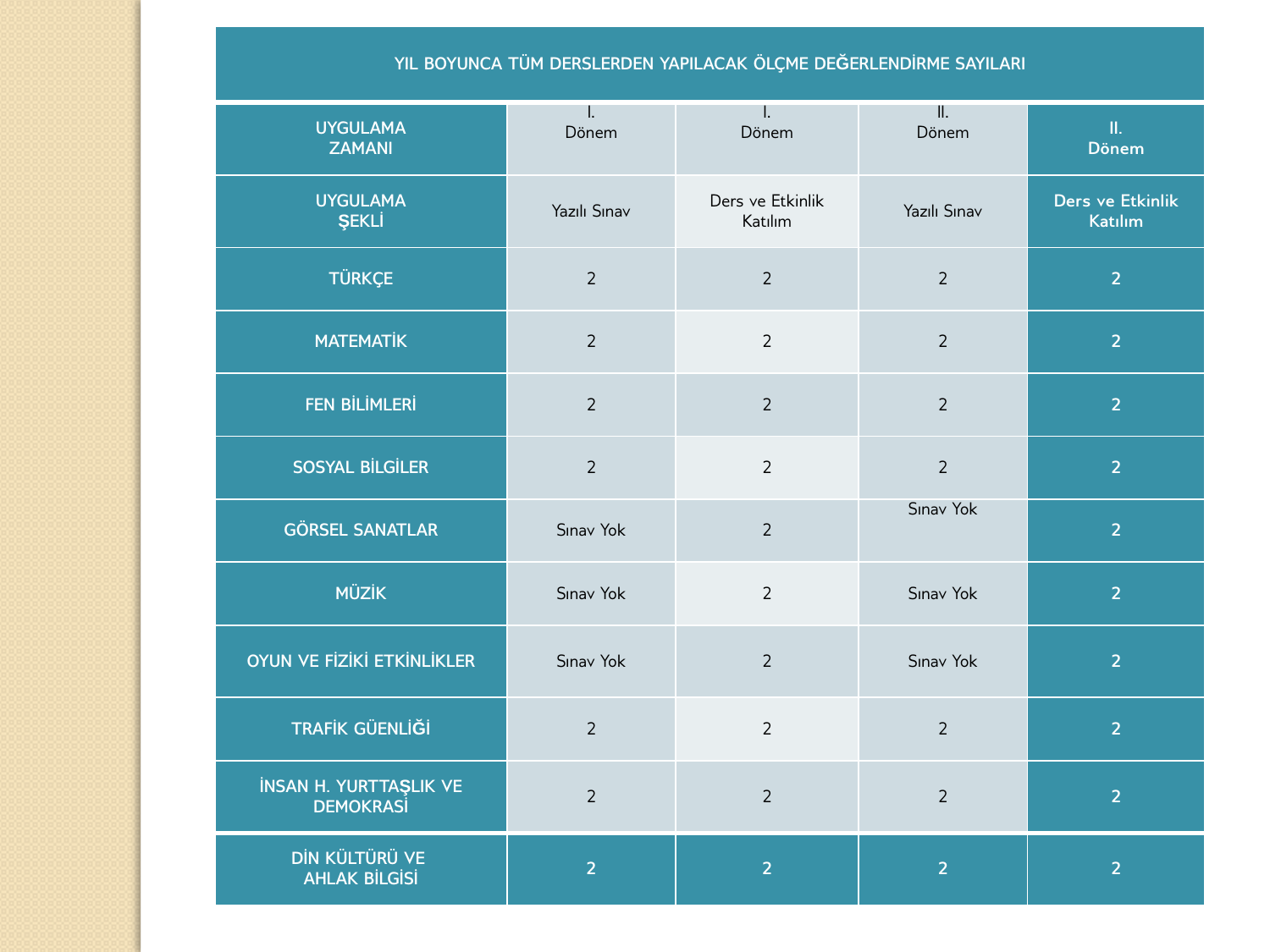

| YIL BOYUNCA TÜM DERSLERDEN YAPILACAK ÖLÇME DEĞERLENDİRME SAYILARI |  |  |  |  |
| --- | --- | --- | --- | --- |
| UYGULAMA ZAMANI | I. Dönem | I. Dönem | II. Dönem | II. Dönem |
| UYGULAMA ŞEKLİ | Yazılı Sınav | Ders ve Etkinlik Katılım | Yazılı Sınav | Ders ve Etkinlik Katılım |
| TÜRKÇE | 2 | 2 | 2 | 2 |
| MATEMATİK | 2 | 2 | 2 | 2 |
| FEN BİLİMLERİ | 2 | 2 | 2 | 2 |
| SOSYAL BİLGİLER | 2 | 2 | 2 | 2 |
| GÖRSEL SANATLAR | Sınav Yok | 2 | Sınav Yok | 2 |
| MÜZİK | Sınav Yok | 2 | Sınav Yok | 2 |
| OYUN VE FİZİKİ ETKİNLİKLER | Sınav Yok | 2 | Sınav Yok | 2 |
| TRAFİK GÜENLİĞİ | 2 | 2 | 2 | 2 |
| İNSAN H. YURTTAŞLIK VE DEMOKRASİ | 2 | 2 | 2 | 2 |
| DİN KÜLTÜRÜ VE AHLAK BİLGİSİ | 2 | 2 | 2 | 2 |